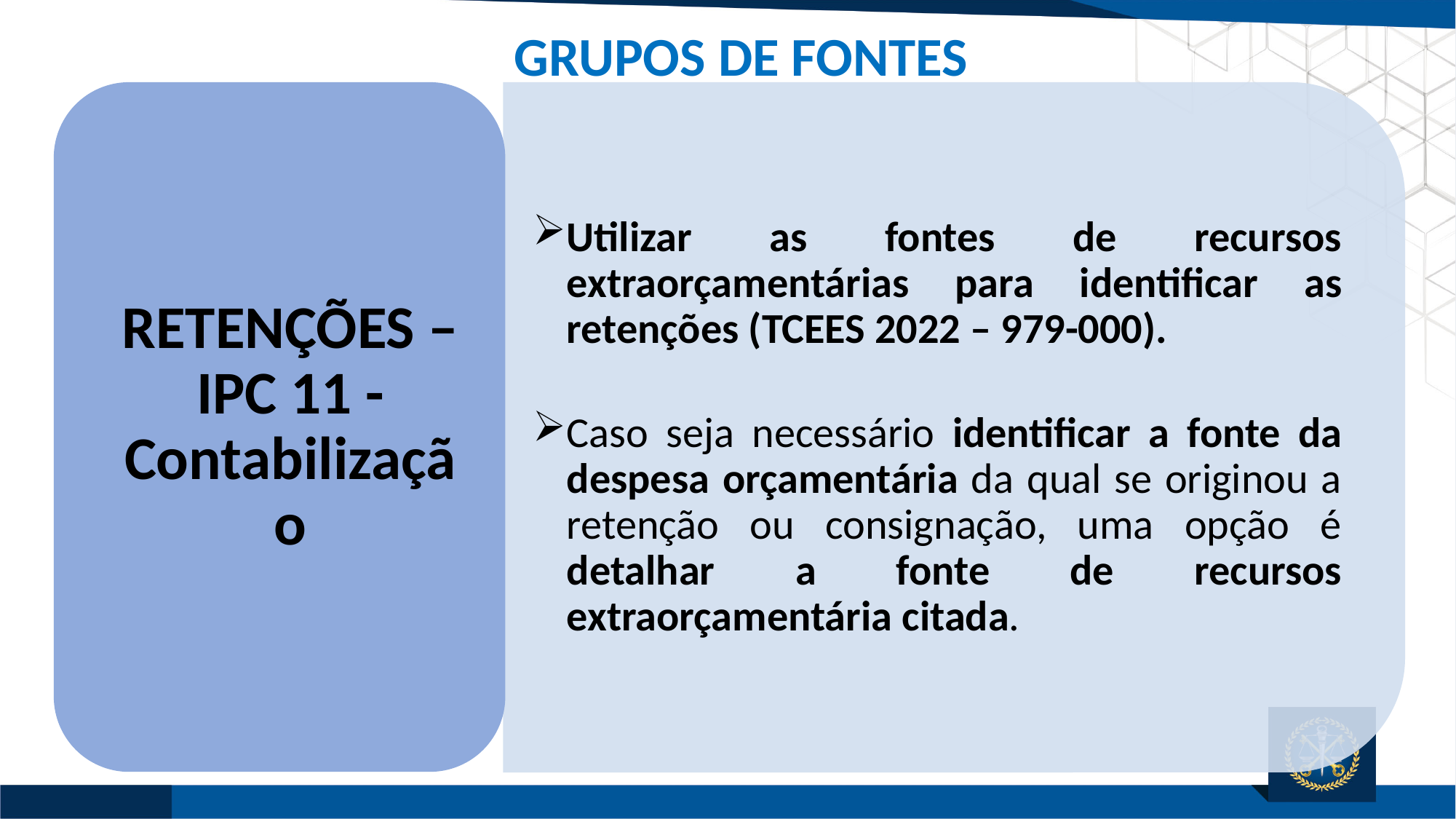

GRUPOS DE FONTES
Utilizar as fontes de recursos extraorçamentárias para identificar as retenções (TCEES 2022 – 979-000).

Caso seja necessário identificar a fonte da despesa orçamentária da qual se originou a retenção ou consignação, uma opção é detalhar a fonte de recursos extraorçamentária citada.
RETENÇÕES – IPC 11 - Contabilização